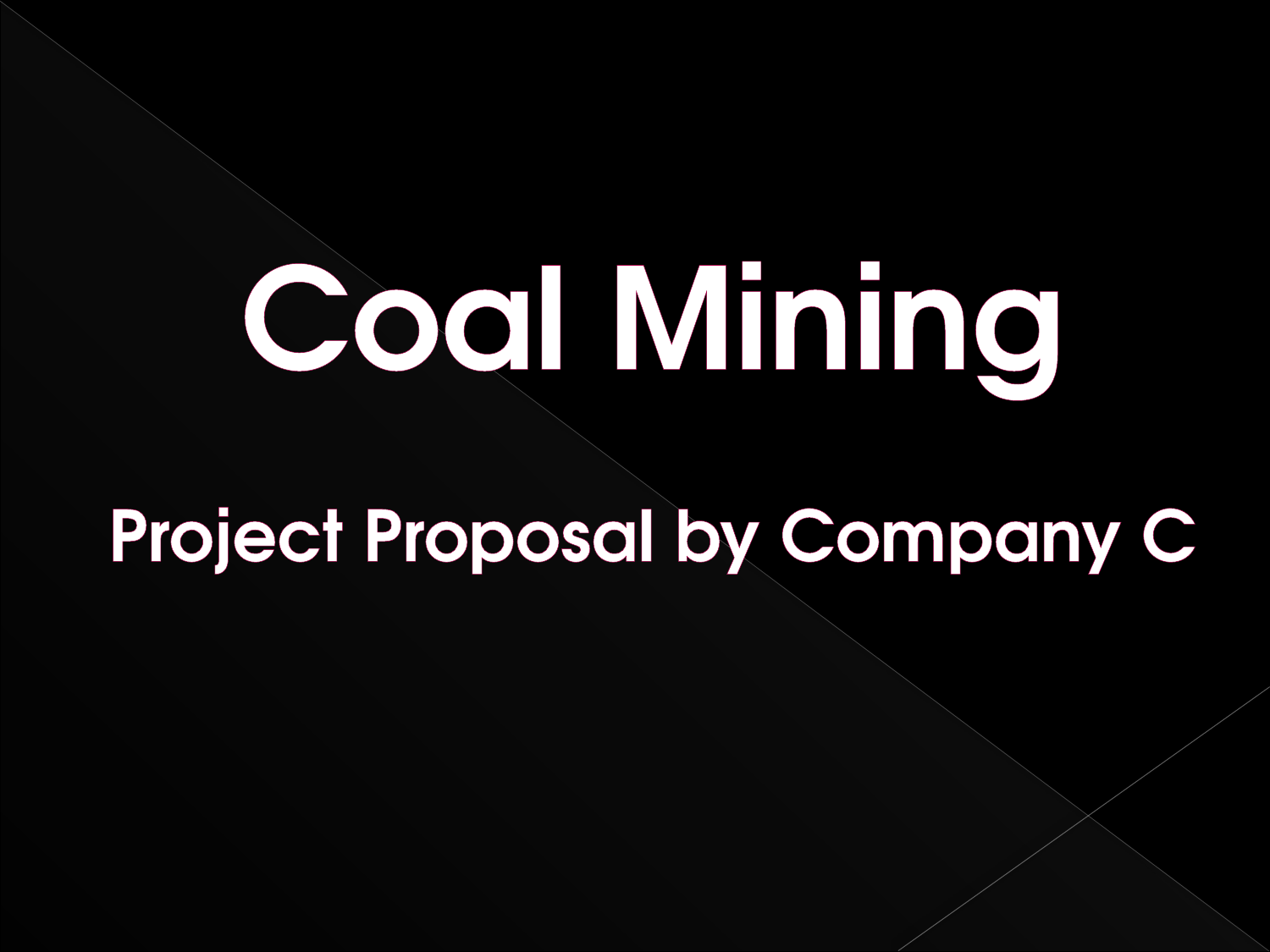

# Coal Mining Project Proposal by Company C